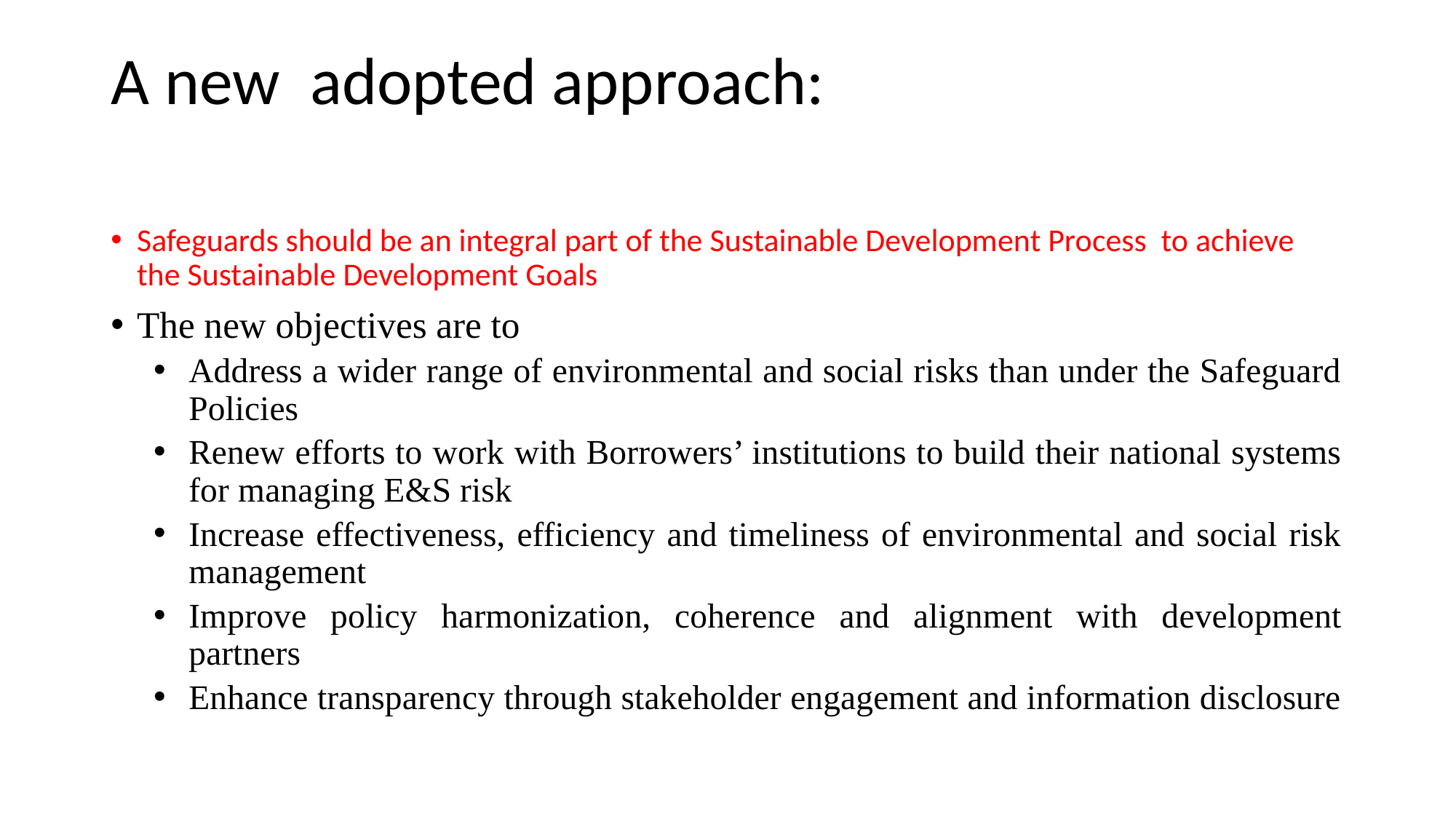

# A new  adopted approach:
Safeguards should be an integral part of the Sustainable Development Process  to achieve the Sustainable Development Goals
The new objectives are to
Address a wider range of environmental and social risks than under the Safeguard Policies
Renew efforts to work with Borrowers’ institutions to build their national systems for managing E&S risk
Increase effectiveness, efficiency and timeliness of environmental and social risk management
Improve policy harmonization, coherence and alignment with development partners
Enhance transparency through stakeholder engagement and information disclosure